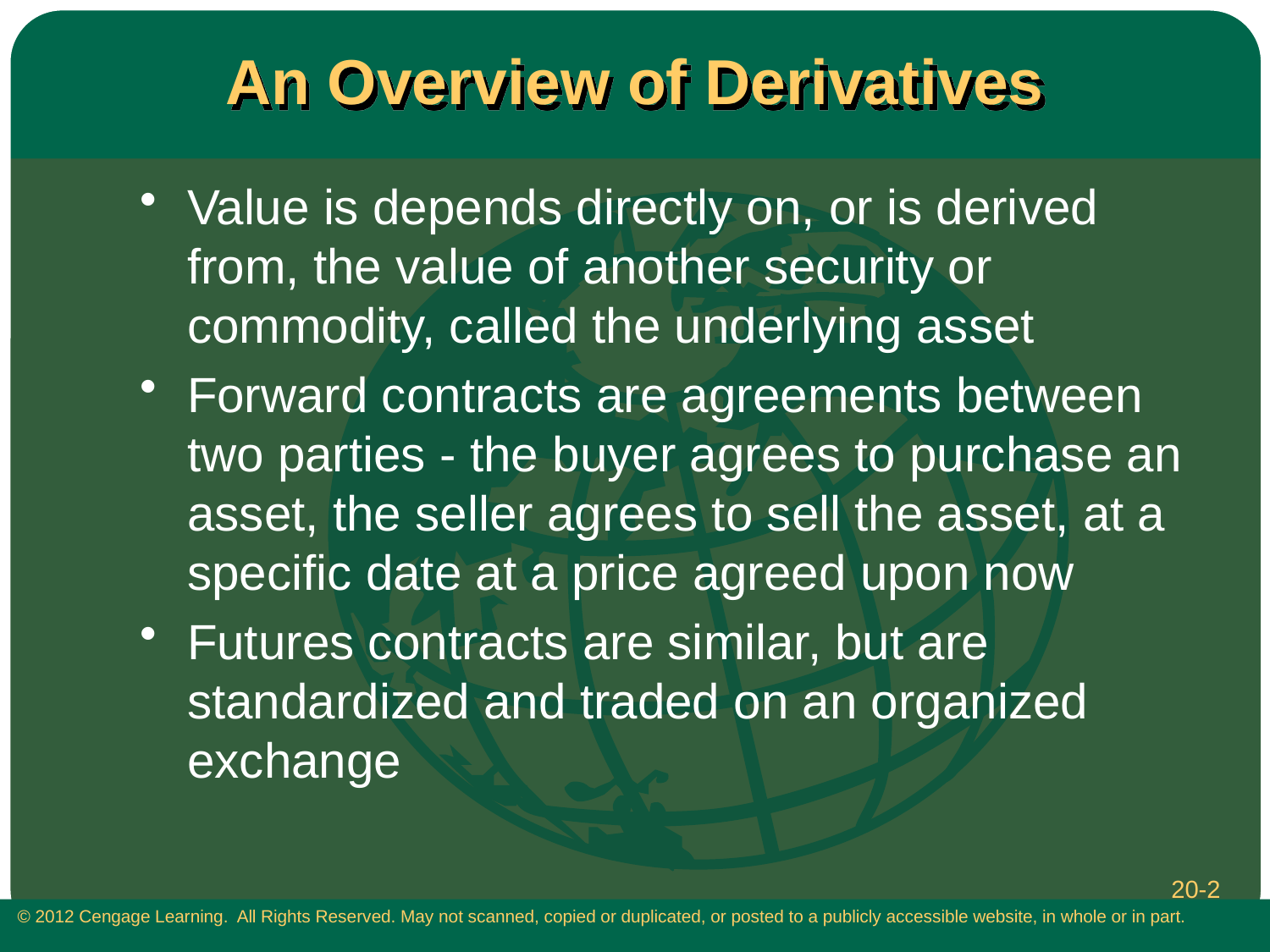

# An Overview of Derivatives
Value is depends directly on, or is derived from, the value of another security or commodity, called the underlying asset
Forward contracts are agreements between two parties - the buyer agrees to purchase an asset, the seller agrees to sell the asset, at a specific date at a price agreed upon now
Futures contracts are similar, but are standardized and traded on an organized exchange
20-2
 © 2012 Cengage Learning.  All Rights Reserved. May not scanned, copied or duplicated, or posted to a publicly accessible website, in whole or in part.